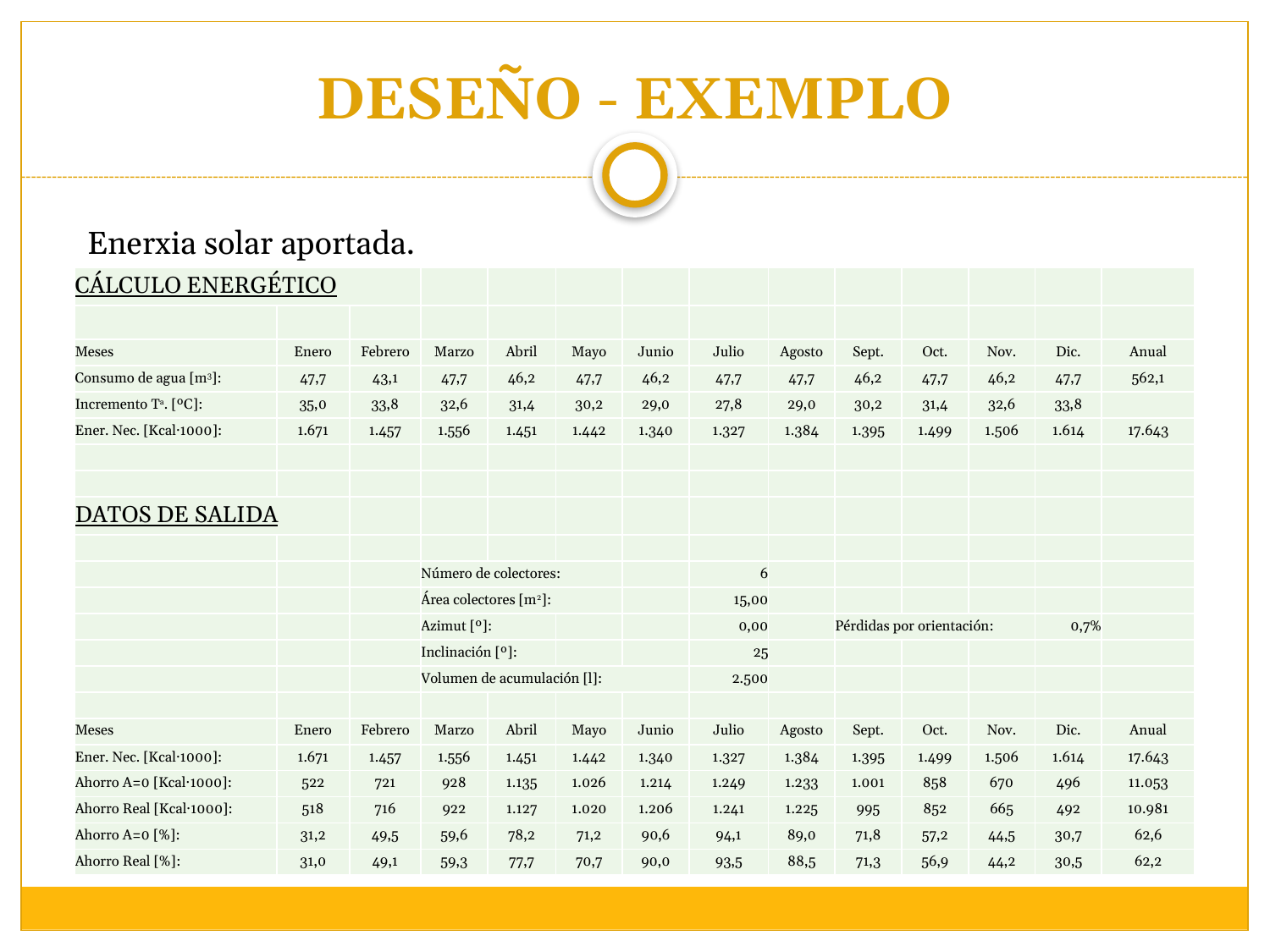

# DESEÑO - EXEMPLO
Enerxia solar aportada.
| CÁLCULO ENERGÉTICO |  |  |  |  |  |  |  |  |  |  |  |  |  |
| --- | --- | --- | --- | --- | --- | --- | --- | --- | --- | --- | --- | --- | --- |
|  |  |  |  |  |  |  |  |  |  |  |  |  |  |
| Meses | Enero | Febrero | Marzo | Abril | Mayo | Junio | Julio | Agosto | Sept. | Oct. | Nov. | Dic. | Anual |
| Consumo de agua [m3]: | 47,7 | 43,1 | 47,7 | 46,2 | 47,7 | 46,2 | 47,7 | 47,7 | 46,2 | 47,7 | 46,2 | 47,7 | 562,1 |
| Incremento Ta. [ºC]: | 35,0 | 33,8 | 32,6 | 31,4 | 30,2 | 29,0 | 27,8 | 29,0 | 30,2 | 31,4 | 32,6 | 33,8 |  |
| Ener. Nec. [Kcal·1000]: | 1.671 | 1.457 | 1.556 | 1.451 | 1.442 | 1.340 | 1.327 | 1.384 | 1.395 | 1.499 | 1.506 | 1.614 | 17.643 |
|  |  |  |  |  |  |  |  |  |  |  |  |  |  |
|  |  |  |  |  |  |  |  |  |  |  |  |  |  |
| DATOS DE SALIDA |  |  |  |  |  |  |  |  |  |  |  |  |  |
|  |  |  |  |  |  |  |  |  |  |  |  |  |  |
|  |  |  | Número de colectores: |  |  |  | 6 |  |  |  |  |  |  |
|  |  |  | Área colectores [m2]: |  |  |  | 15,00 |  |  |  |  |  |  |
|  |  |  | Azimut [º]: |  |  |  | 0,00 |  | Pérdidas por orientación: |  |  | 0,7% |  |
|  |  |  | Inclinación [º]: |  |  |  | 25 |  |  |  |  |  |  |
|  |  |  | Volumen de acumulación [l]: |  |  |  | 2.500 |  |  |  |  |  |  |
|  |  |  |  |  |  |  |  |  |  |  |  |  |  |
| Meses | Enero | Febrero | Marzo | Abril | Mayo | Junio | Julio | Agosto | Sept. | Oct. | Nov. | Dic. | Anual |
| Ener. Nec. [Kcal·1000]: | 1.671 | 1.457 | 1.556 | 1.451 | 1.442 | 1.340 | 1.327 | 1.384 | 1.395 | 1.499 | 1.506 | 1.614 | 17.643 |
| Ahorro A=0 [Kcal·1000]: | 522 | 721 | 928 | 1.135 | 1.026 | 1.214 | 1.249 | 1.233 | 1.001 | 858 | 670 | 496 | 11.053 |
| Ahorro Real [Kcal·1000]: | 518 | 716 | 922 | 1.127 | 1.020 | 1.206 | 1.241 | 1.225 | 995 | 852 | 665 | 492 | 10.981 |
| Ahorro A=0 [%]: | 31,2 | 49,5 | 59,6 | 78,2 | 71,2 | 90,6 | 94,1 | 89,0 | 71,8 | 57,2 | 44,5 | 30,7 | 62,6 |
| Ahorro Real [%]: | 31,0 | 49,1 | 59,3 | 77,7 | 70,7 | 90,0 | 93,5 | 88,5 | 71,3 | 56,9 | 44,2 | 30,5 | 62,2 |